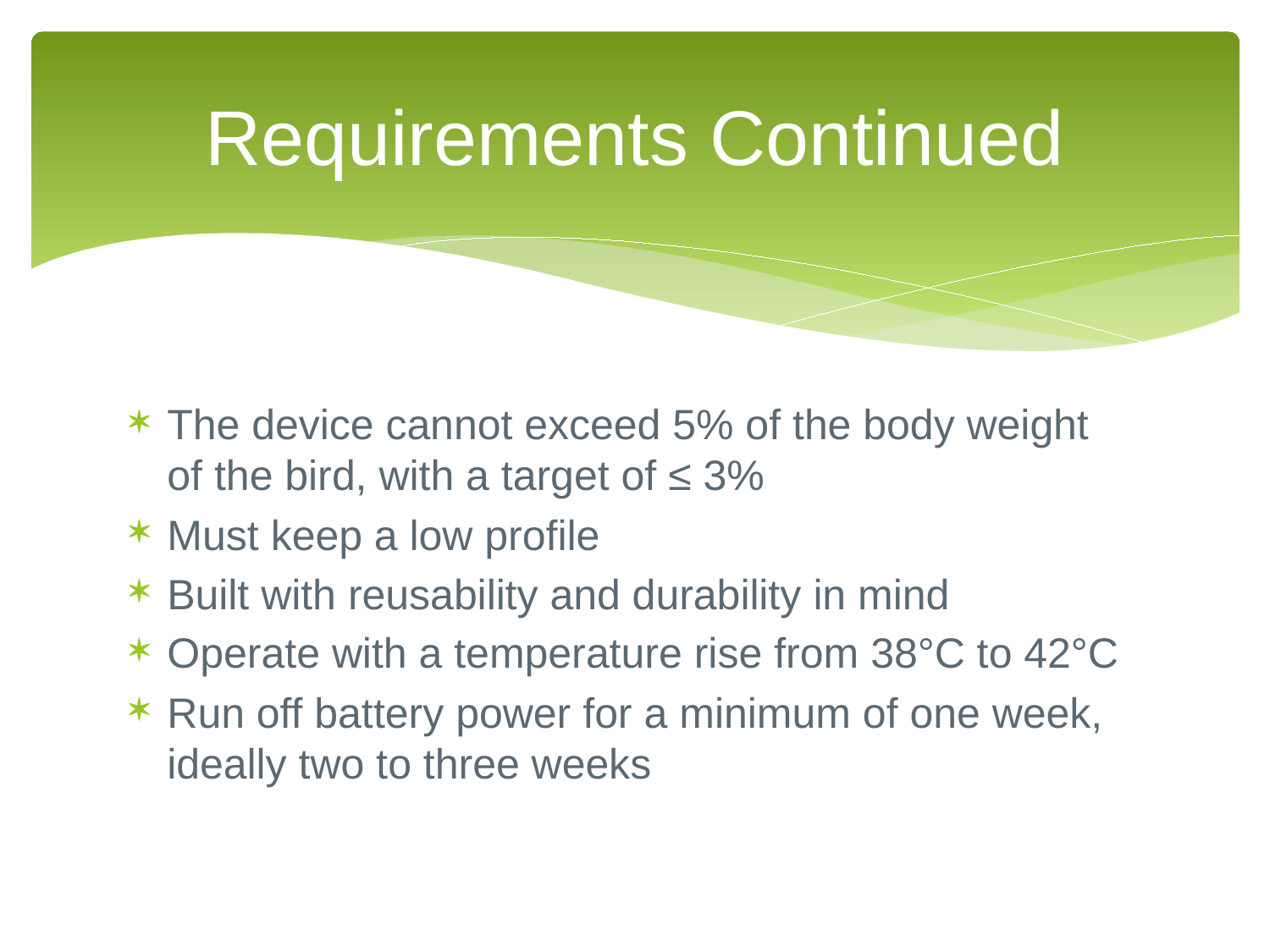

# Requirements Continued
The device cannot exceed 5% of the body weight of the bird, with a target of ≤ 3%
Must keep a low profile
Built with reusability and durability in mind
Operate with a temperature rise from 38°C to 42°C
Run off battery power for a minimum of one week, ideally two to three weeks